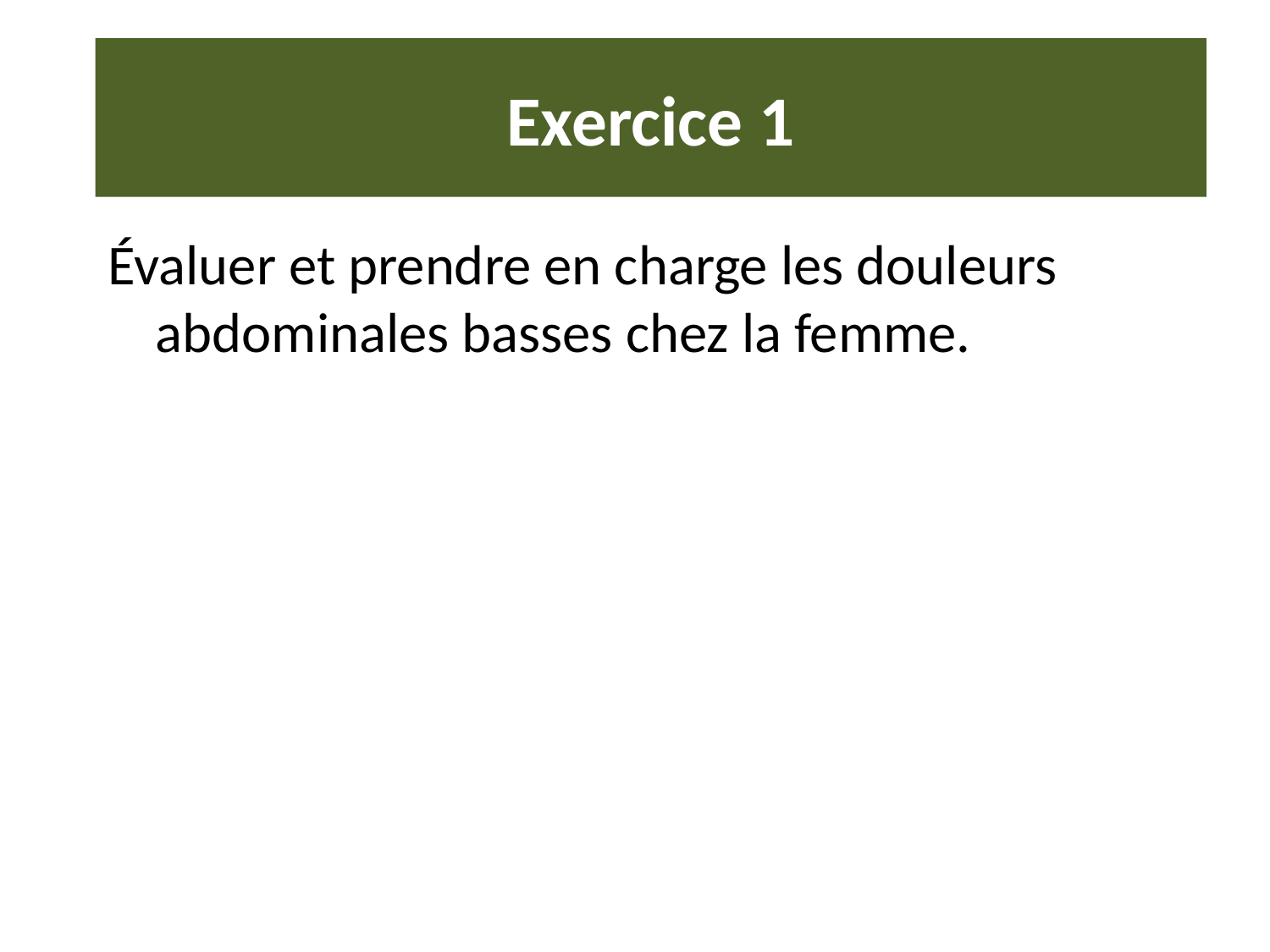

# Exercice 1
Évaluer et prendre en charge les douleurs abdominales basses chez la femme.